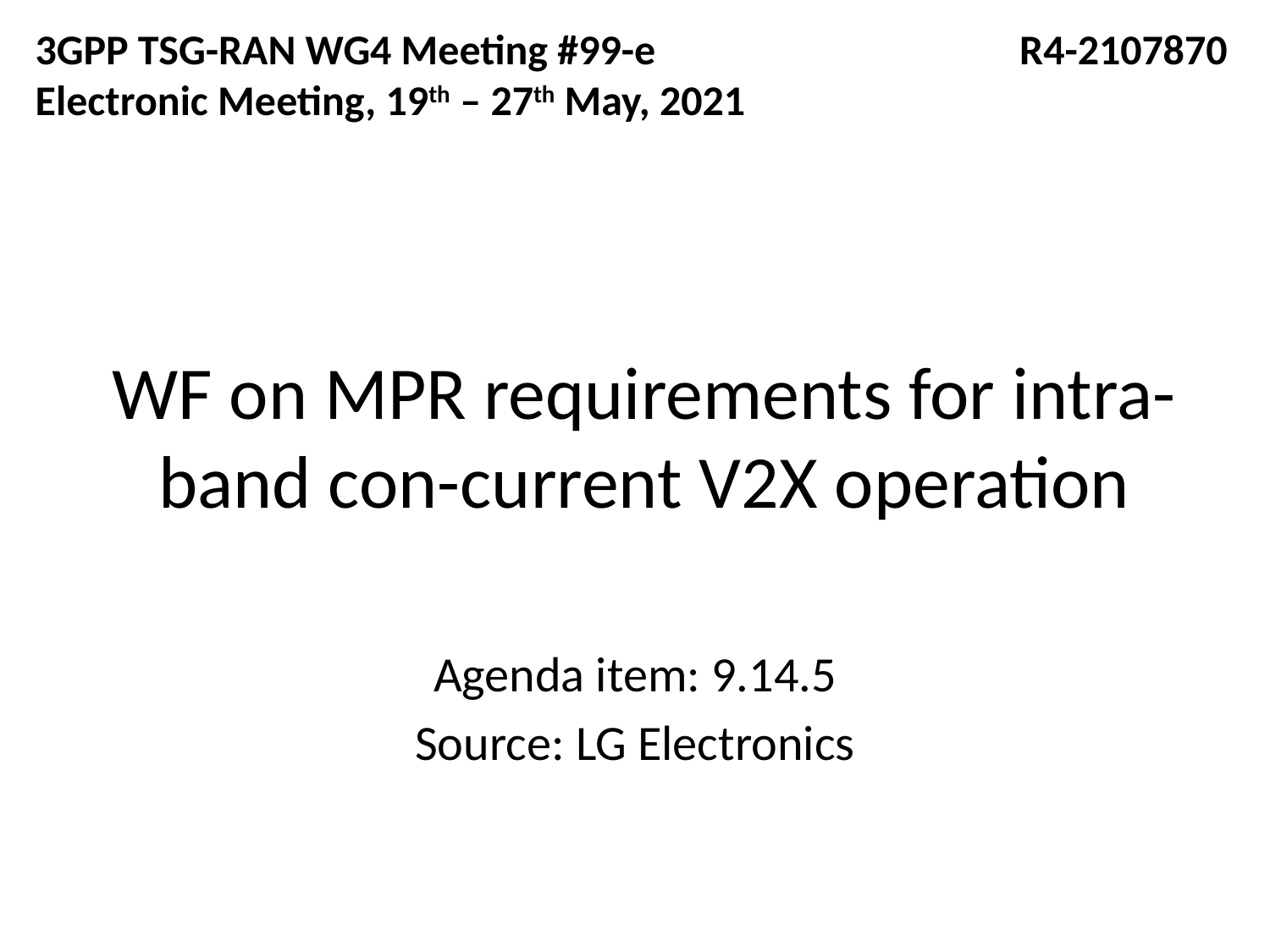

3GPP TSG-RAN WG4 Meeting #99-e	                        	          R4-2107870
Electronic Meeting, 19th – 27th May, 2021
# WF on MPR requirements for intra-band con-current V2X operation
Agenda item: 9.14.5
Source: LG Electronics